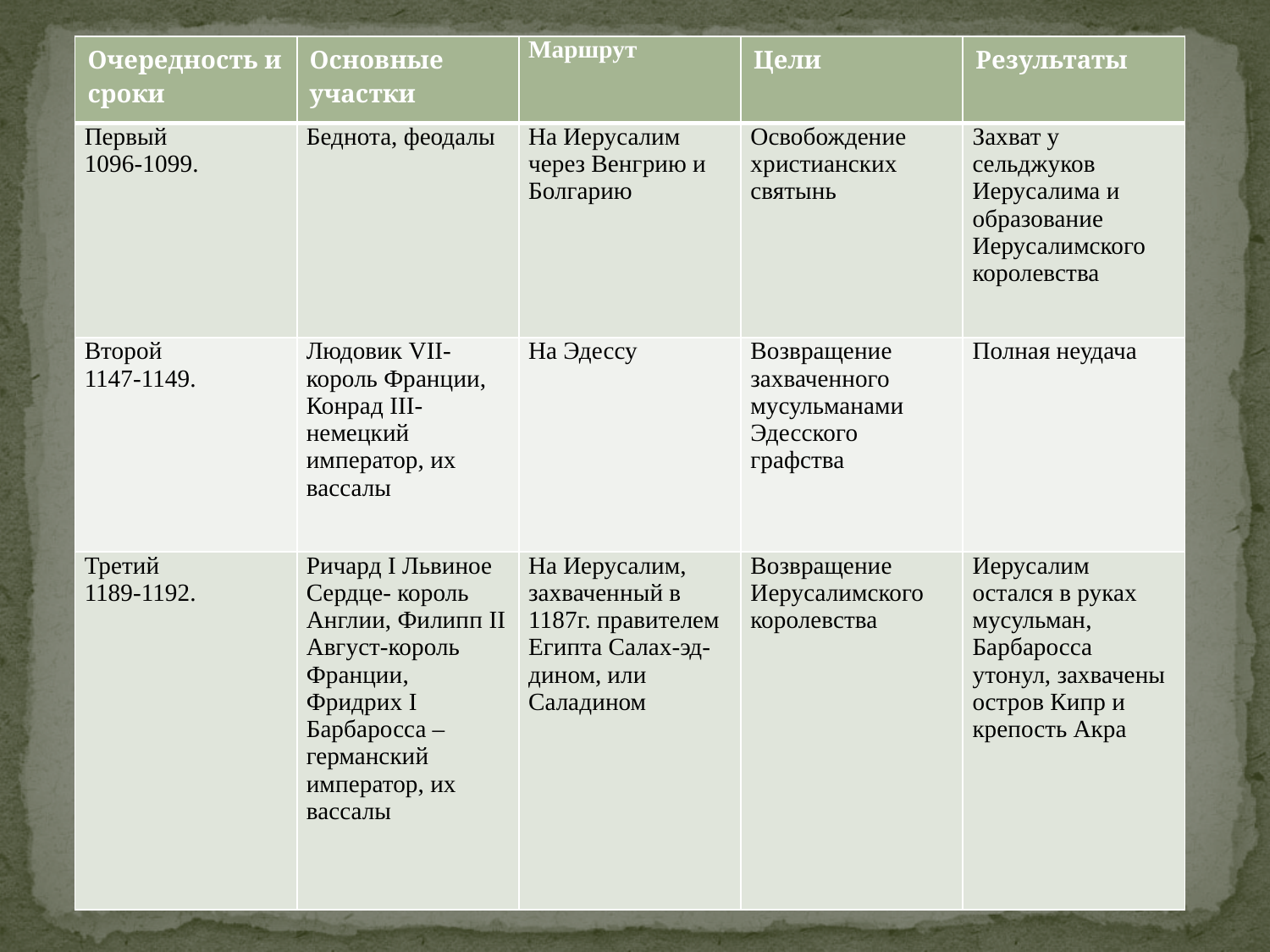

| Очередность и сроки | Основные участки | Маршрут | Цели | Результаты |
| --- | --- | --- | --- | --- |
| Первый 1096-1099. | Беднота, феодалы | На Иерусалим через Венгрию и Болгарию | Освобождение христианских святынь | Захват у сельджуков Иерусалима и образование Иерусалимского королевства |
| Второй 1147-1149. | Людовик VII- король Франции, Конрад III-немецкий император, их вассалы | На Эдессу | Возвращение захваченного мусульманами Эдесского графства | Полная неудача |
| Третий 1189-1192. | Ричард I Львиное Сердце- король Англии, Филипп II Август-король Франции, Фридрих I Барбаросса – германский император, их вассалы | На Иерусалим, захваченный в 1187г. правителем Египта Салах-эд-дином, или Саладином | Возвращение Иерусалимского королевства | Иерусалим остался в руках мусульман, Барбаросса утонул, захвачены остров Кипр и крепость Акра |